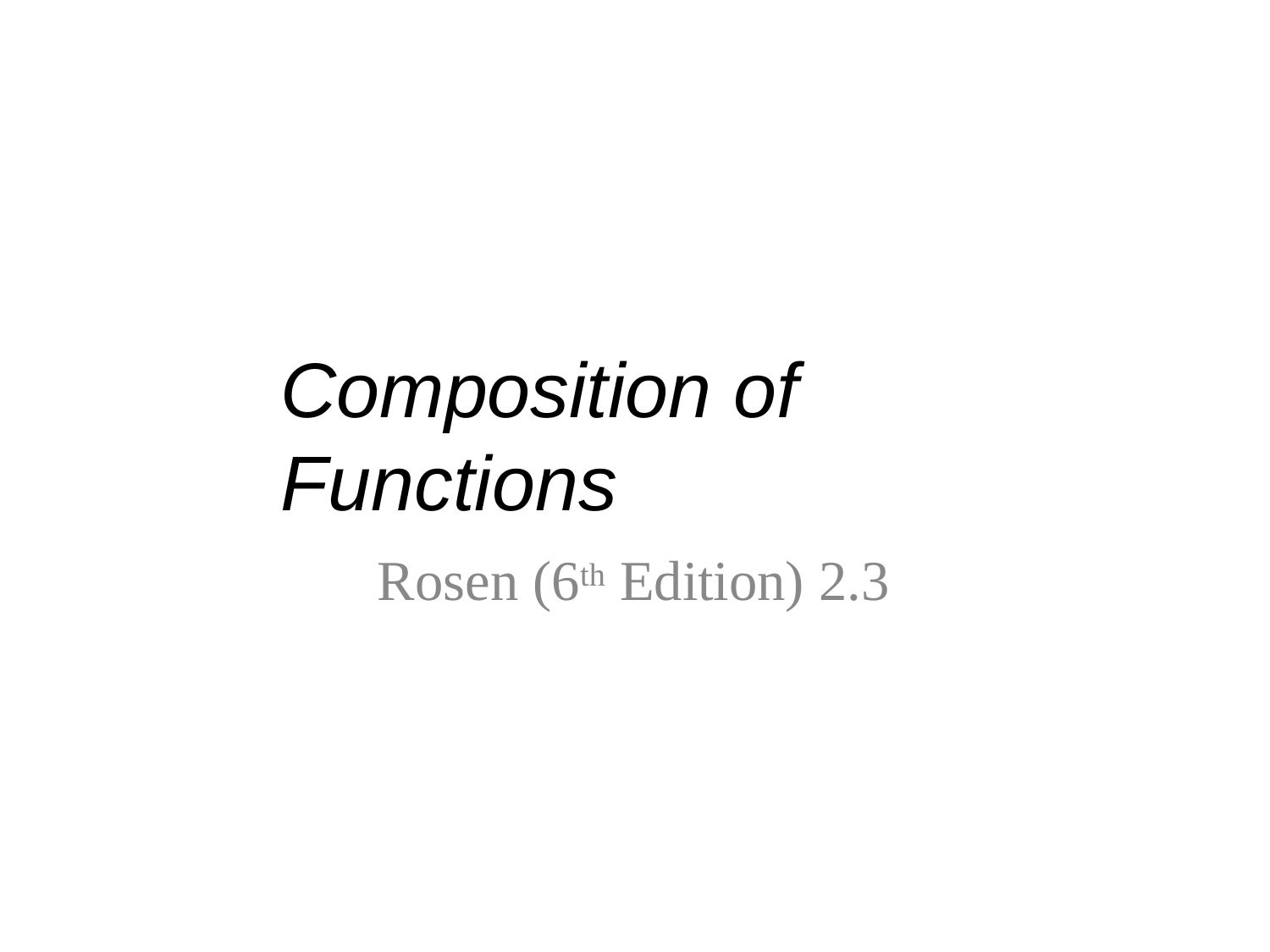

# Composition of Functions
Rosen (6th Edition) 2.3